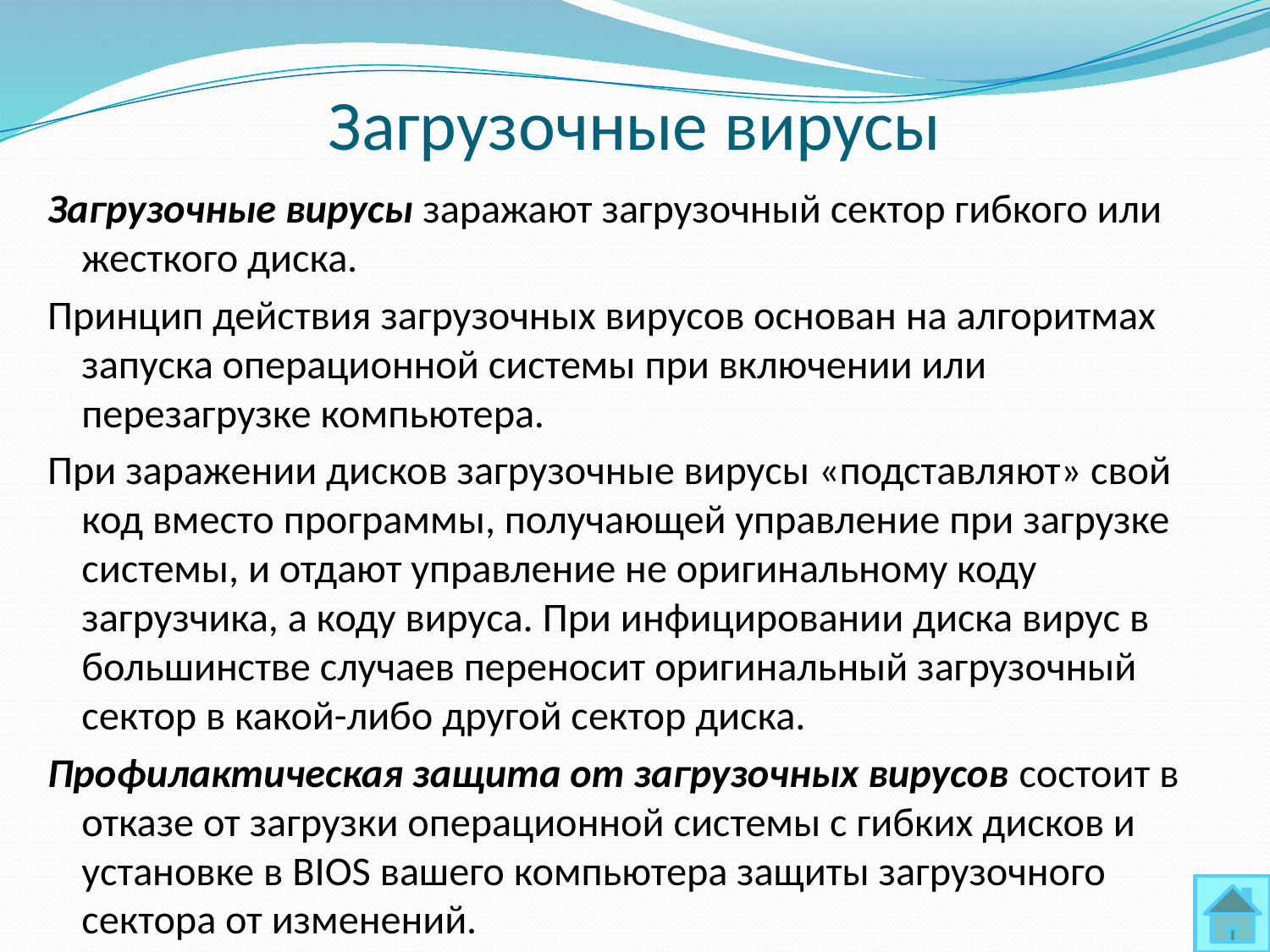

# Загрузочные вирусы
Загрузочные вирусы заражают загрузочный сектор гибкого или жесткого диска.
Принцип действия загрузочных вирусов основан на алгоритмах запуска операционной системы при включении или перезагрузке компьютера.
При заражении дисков загрузочные вирусы «подставляют» свой код вместо программы, получающей управление при загрузке системы, и отдают управление не оригинальному коду загрузчика, а коду вируса. При инфицировании диска вирус в большинстве случаев переносит оригинальный загрузочный сектор в какой-либо другой сектор диска.
Профилактическая защита от загрузочных вирусов состоит в отказе от загрузки операционной системы с гибких дисков и установке в BIOS вашего компьютера защиты загрузочного сектора от изменений.